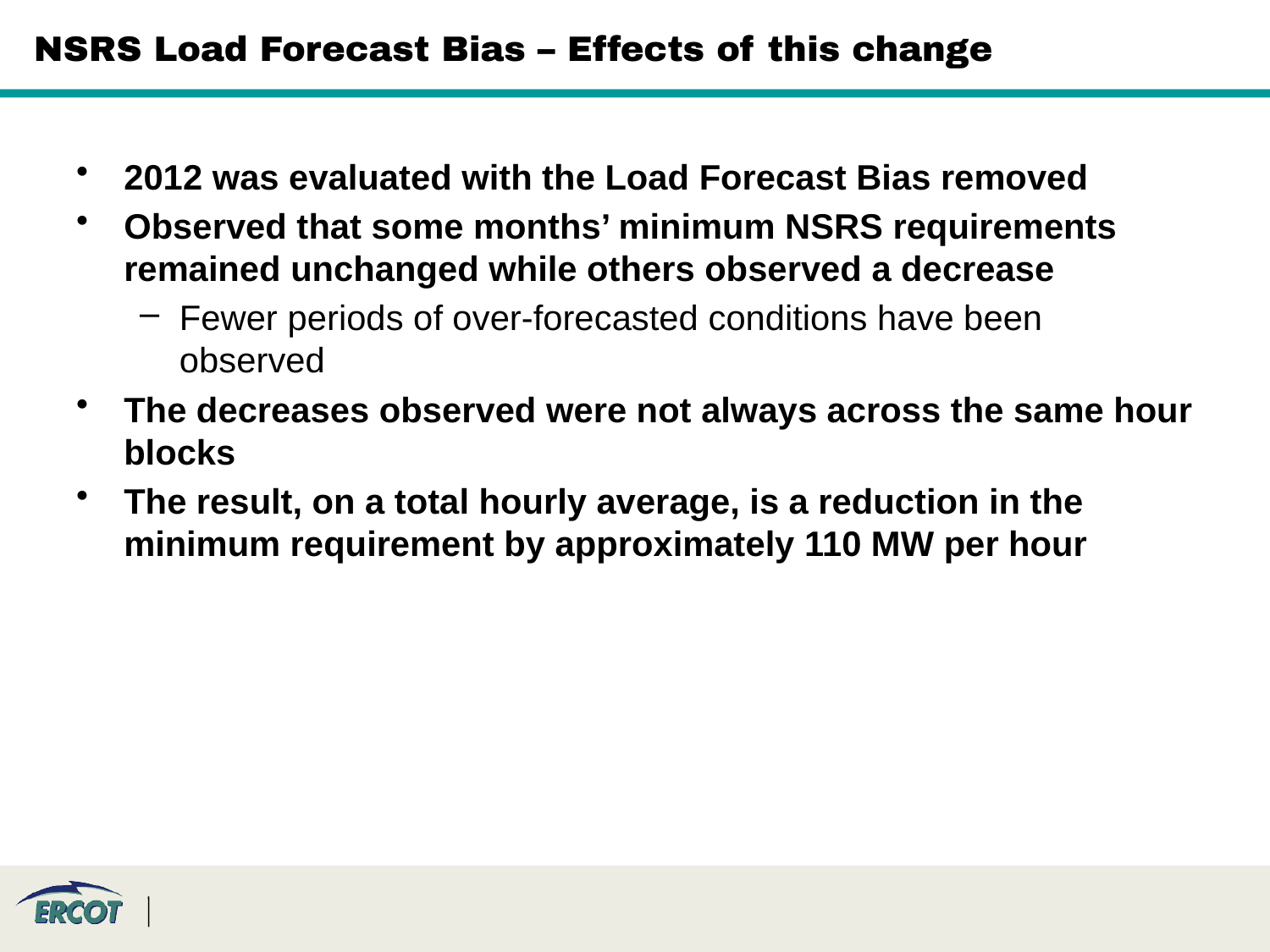

# NSRS Load Forecast Bias – Effects of this change
2012 was evaluated with the Load Forecast Bias removed
Observed that some months’ minimum NSRS requirements remained unchanged while others observed a decrease
Fewer periods of over-forecasted conditions have been observed
The decreases observed were not always across the same hour blocks
The result, on a total hourly average, is a reduction in the minimum requirement by approximately 110 MW per hour